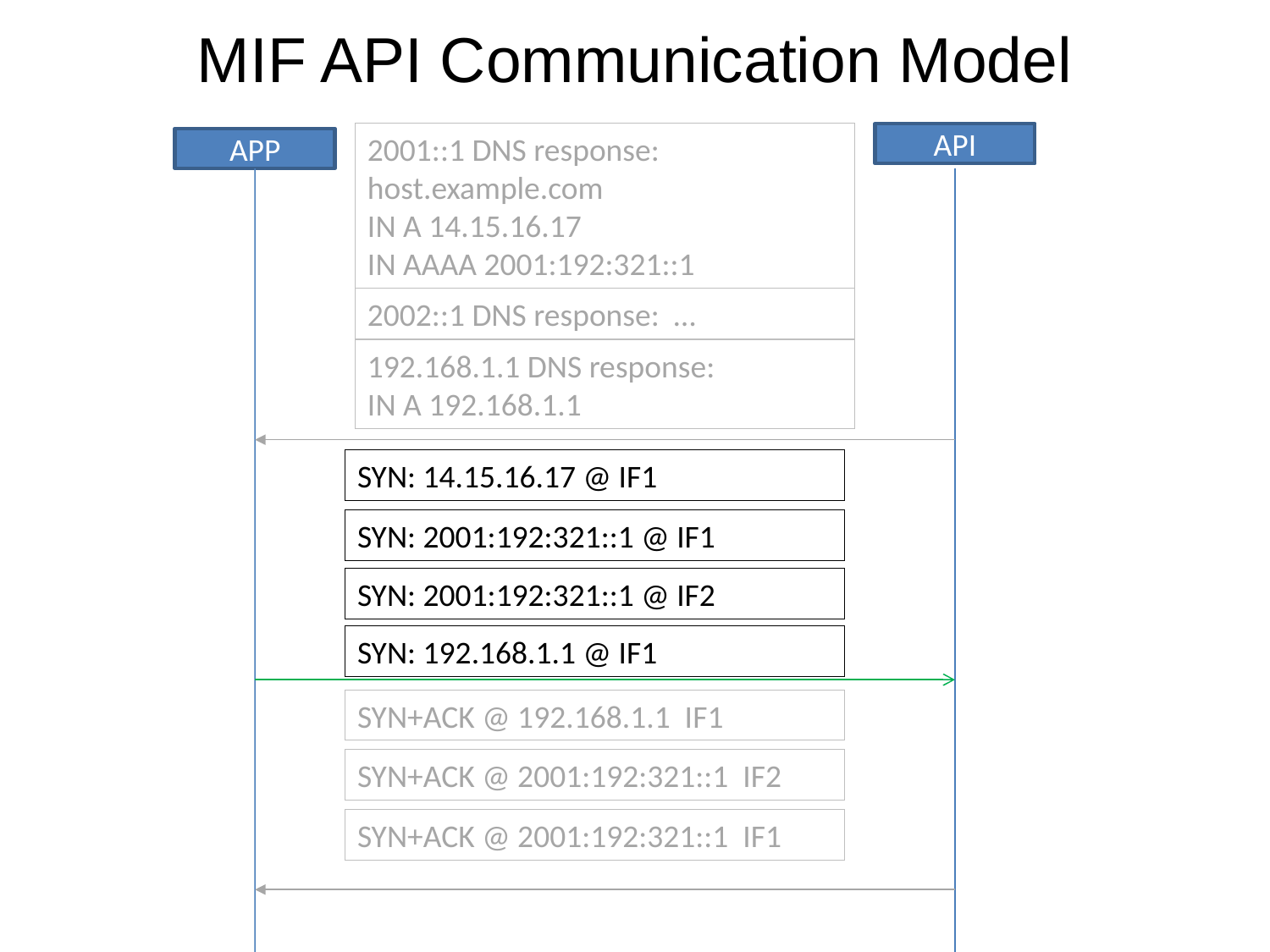

# MIF API Communication Model
2001::1 DNS response:
host.example.com
IN A 14.15.16.17
IN AAAA 2001:192:321::1
API
APP
2002::1 DNS response:  …
192.168.1.1 DNS response:
IN A 192.168.1.1
SYN: 14.15.16.17 @ IF1
SYN: 2001:192:321::1 @ IF1
SYN: 2001:192:321::1 @ IF2
SYN: 192.168.1.1 @ IF1
SYN+ACK @ 192.168.1.1  IF1
SYN+ACK @ 2001:192:321::1  IF2
SYN+ACK @ 2001:192:321::1  IF1